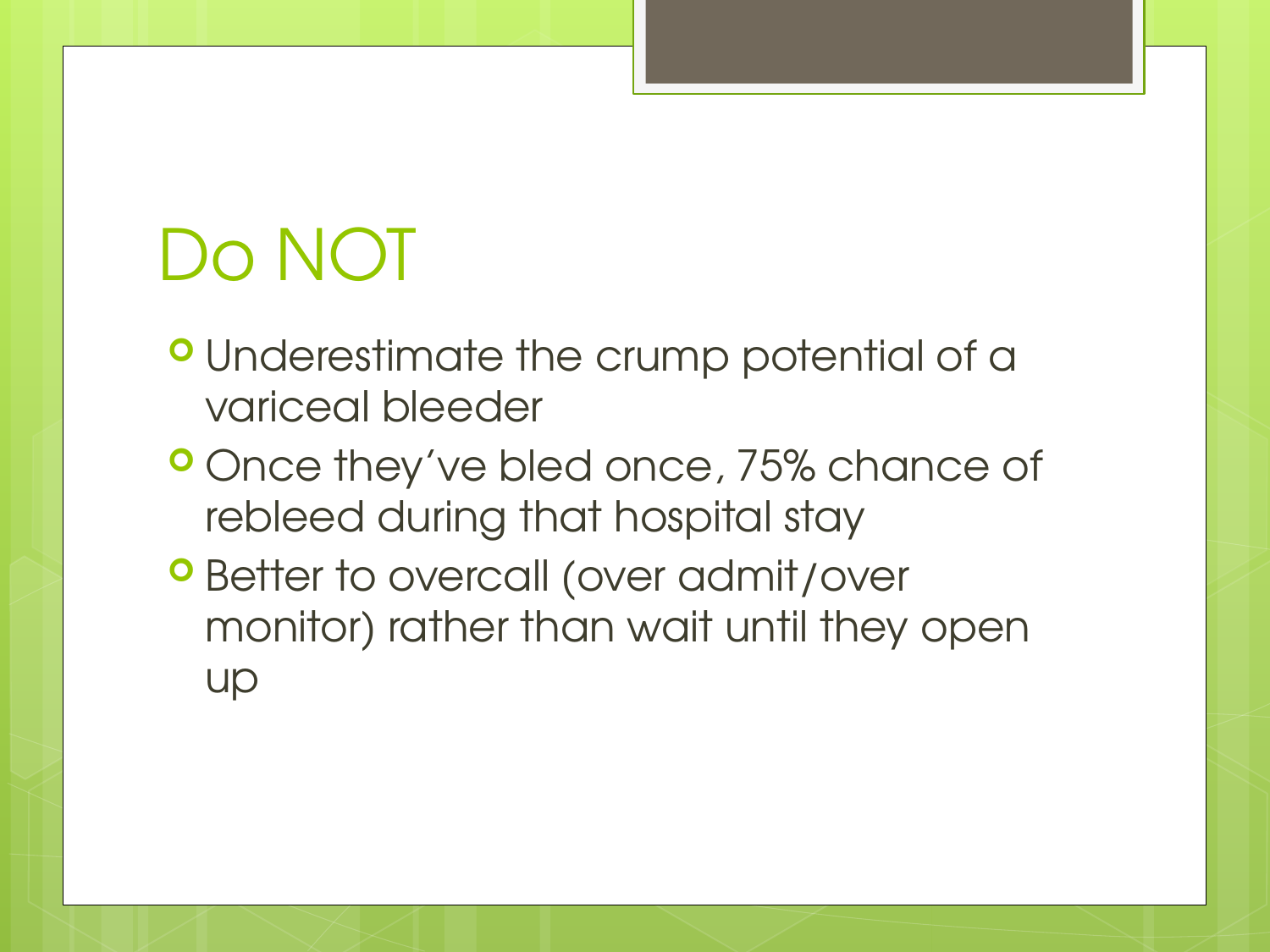

# Do NOT
Underestimate the crump potential of a variceal bleeder
Once they’ve bled once, 75% chance of rebleed during that hospital stay
Better to overcall (over admit/over monitor) rather than wait until they open up